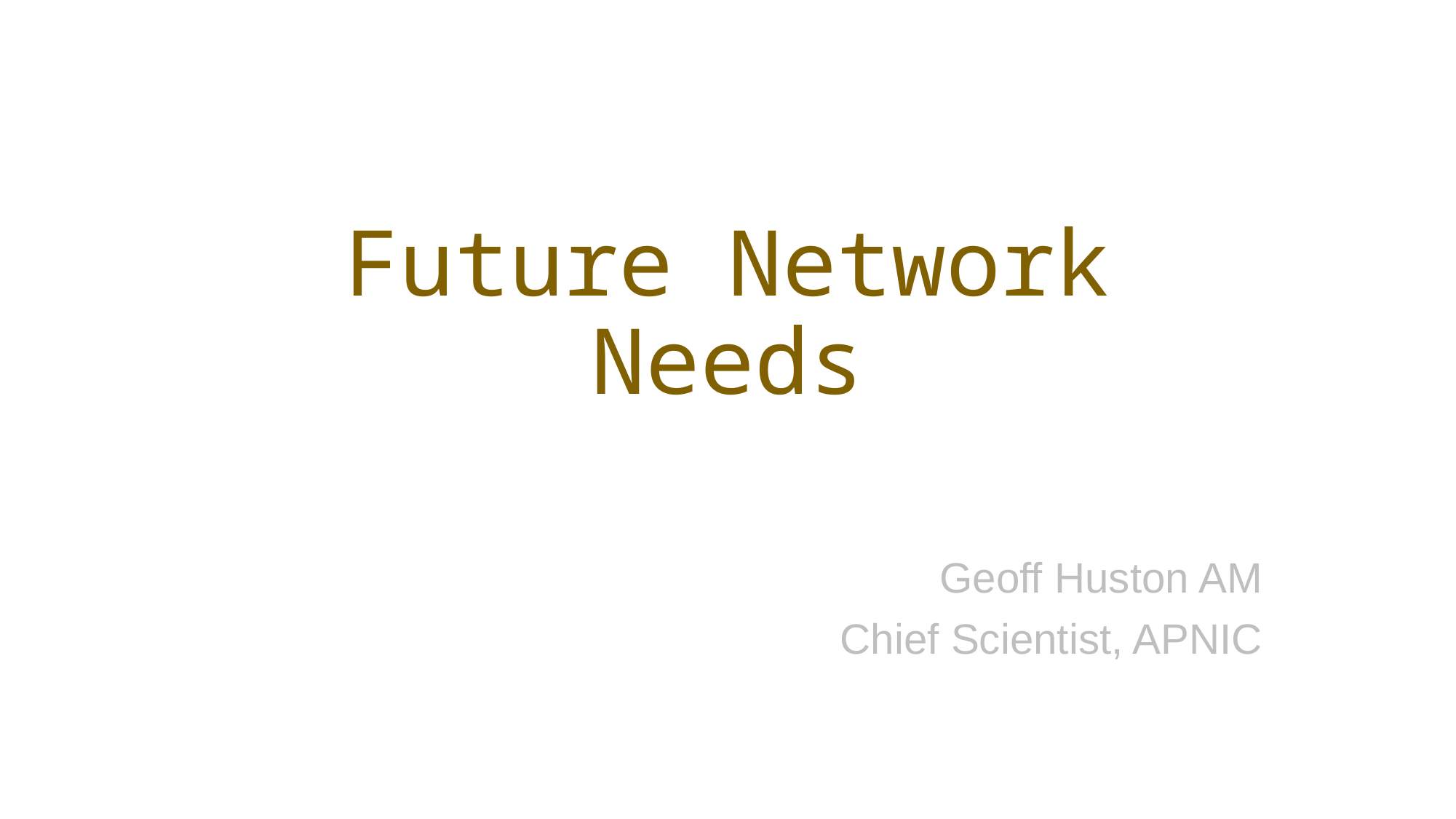

# Future Network Needs
Geoff Huston AM
Chief Scientist, APNIC